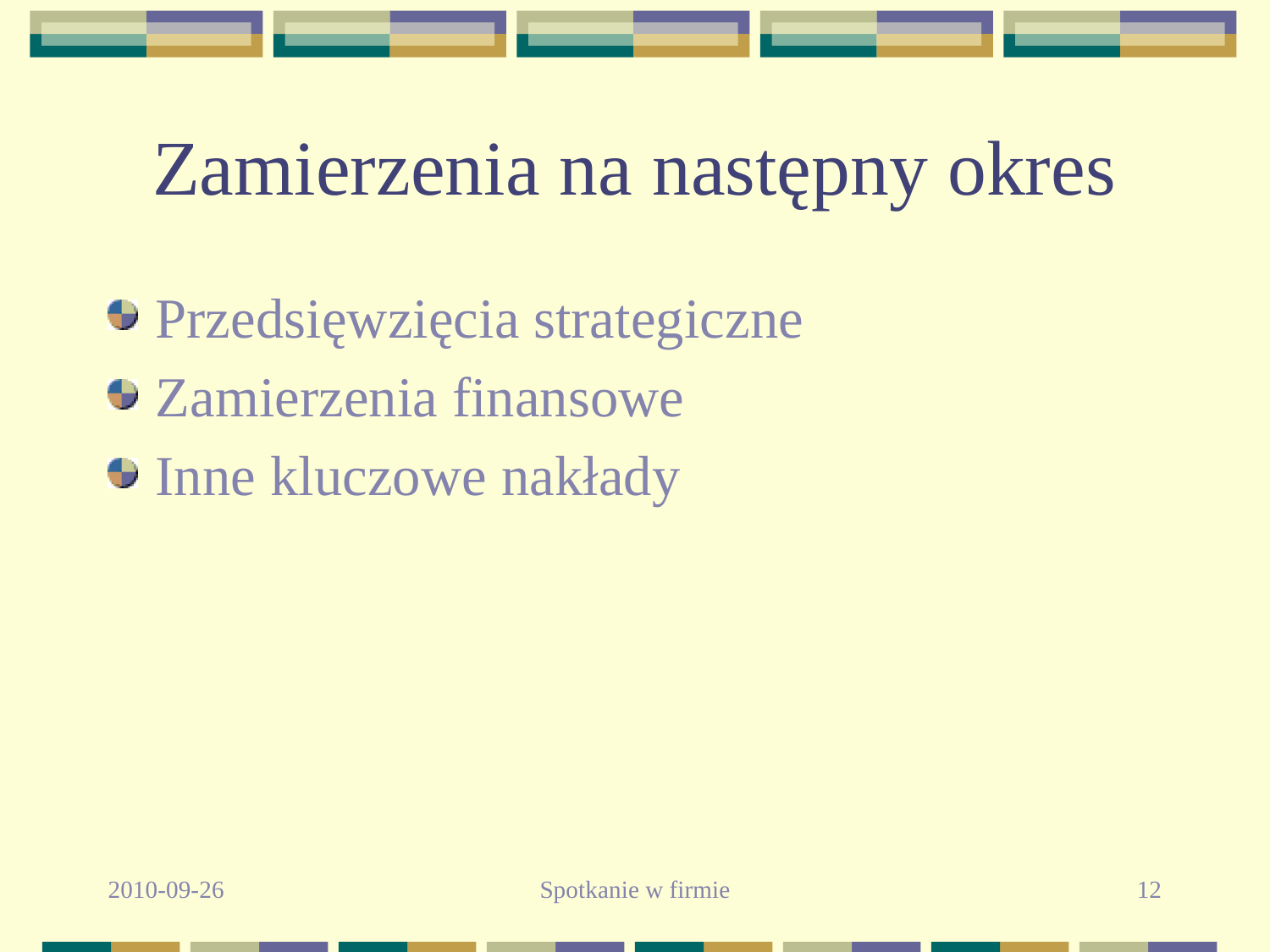

# Zamierzenia na następny okres
Przedsięwzięcia strategiczne
Zamierzenia finansowe
Inne kluczowe nakłady
2010-09-26
Spotkanie w firmie
12